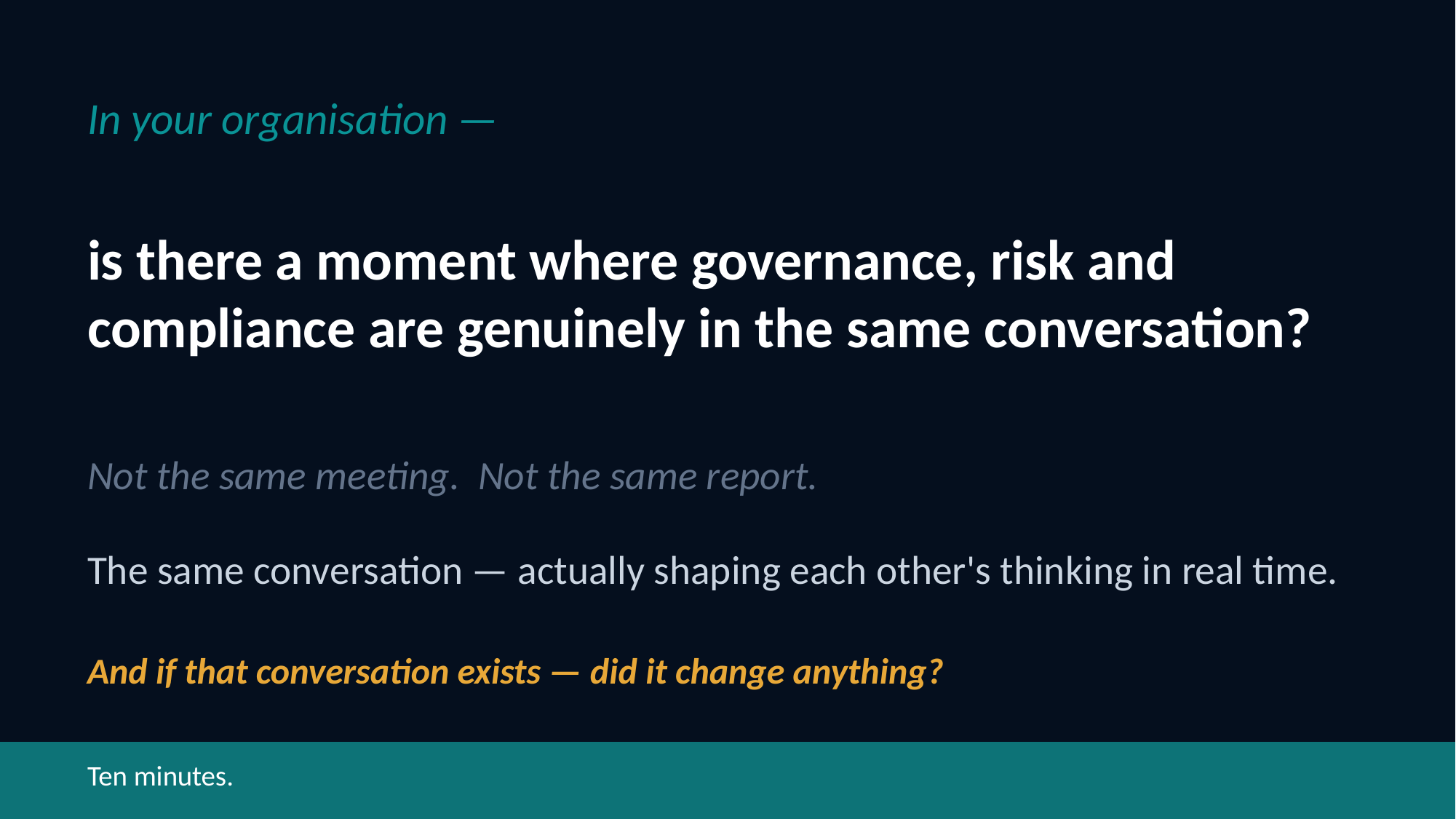

In your organisation —
is there a moment where governance, risk and compliance are genuinely in the same conversation?
Not the same meeting.  Not the same report.
The same conversation — actually shaping each other's thinking in real time.
And if that conversation exists — did it change anything?

Ten minutes.